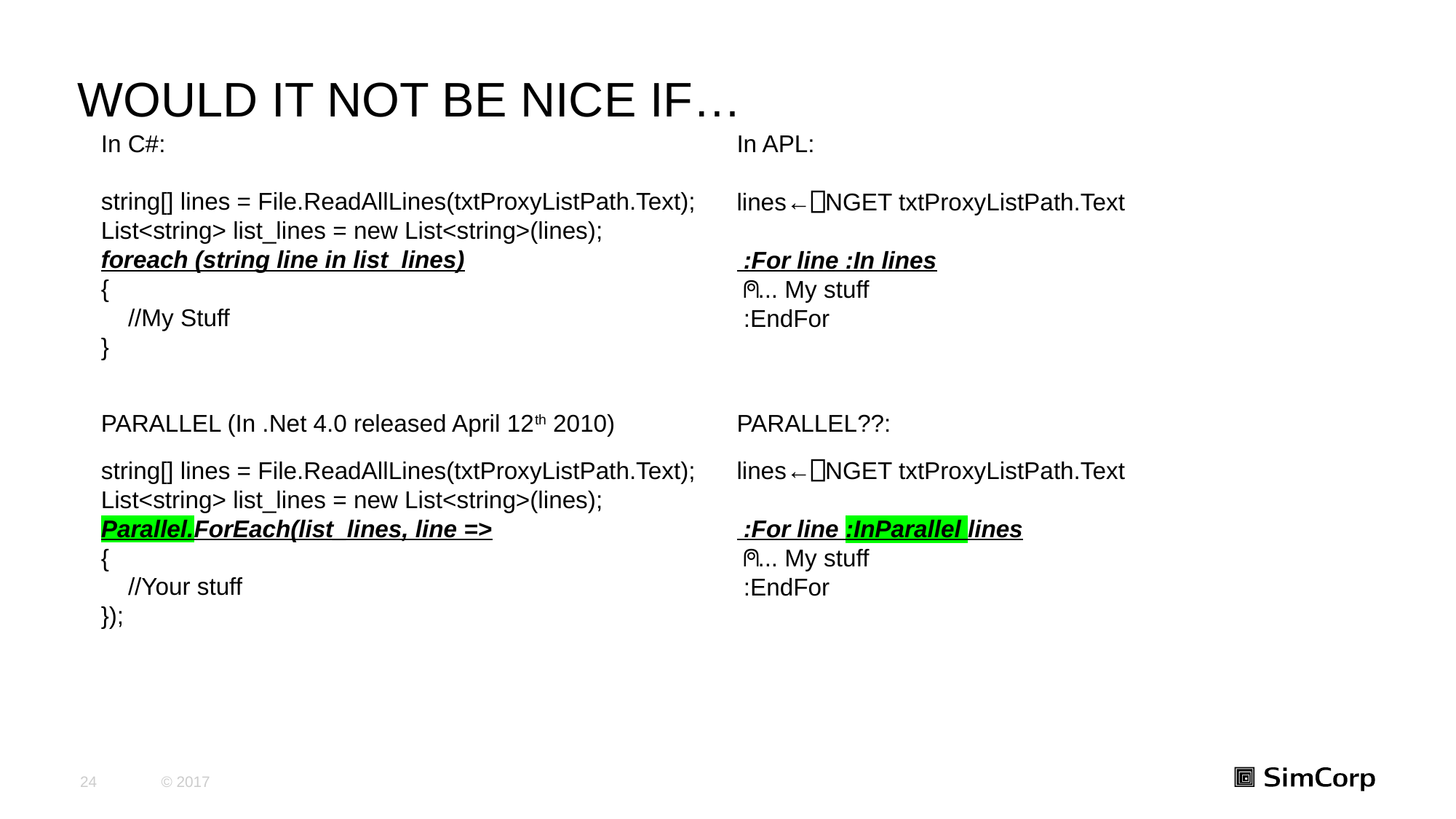

# Would it not be nice IF…
In C#:

string[] lines = File.ReadAllLines(txtProxyListPath.Text);
List<string> list_lines = new List<string>(lines);
foreach (string line in list_lines)
{
    //My Stuff
}

PARALLEL (In .Net 4.0 released April 12th 2010)
string[] lines = File.ReadAllLines(txtProxyListPath.Text);
List<string> list_lines = new List<string>(lines);
Parallel.ForEach(list_lines, line =>
{
    //Your stuff
});
In APL:

lines←⎕NGET txtProxyListPath.Text

 :For line :In lines
⍝ ... My stuff
 :EndFor

PARALLEL??:
lines←⎕NGET txtProxyListPath.Text

 :For line :InParallel lines
⍝ ... My stuff
 :EndFor
24